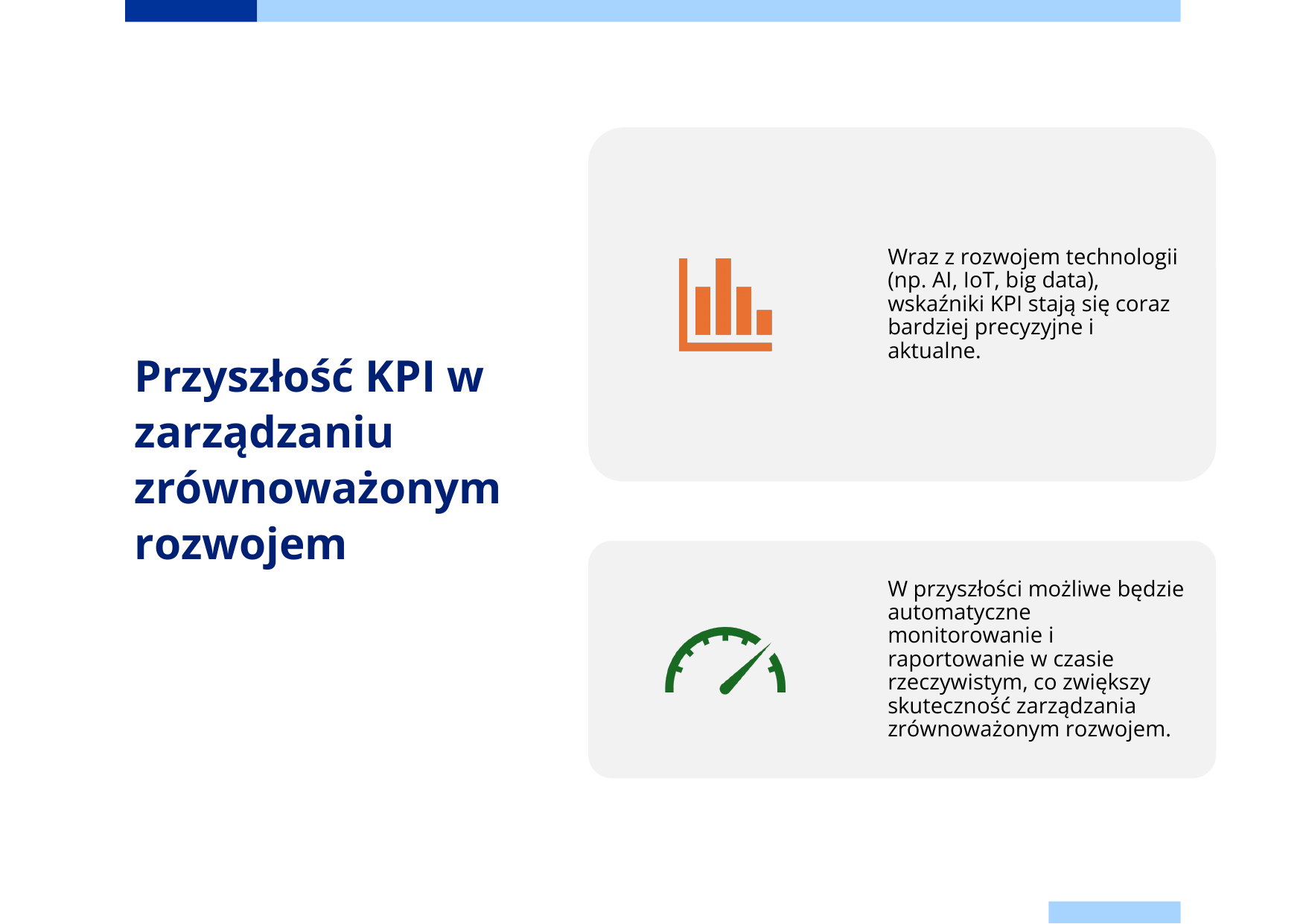

Wraz z rozwojem technologii (np. AI, IoT, big data), wskaźniki KPI stają się coraz bardziej precyzyjne i aktualne.
W przyszłości możliwe będzie automatyczne monitorowanie i raportowanie w czasie rzeczywistym, co zwiększy skuteczność zarządzania zrównoważonym rozwojem.
# Przyszłość KPI w zarządzaniu zrównoważonym rozwojem